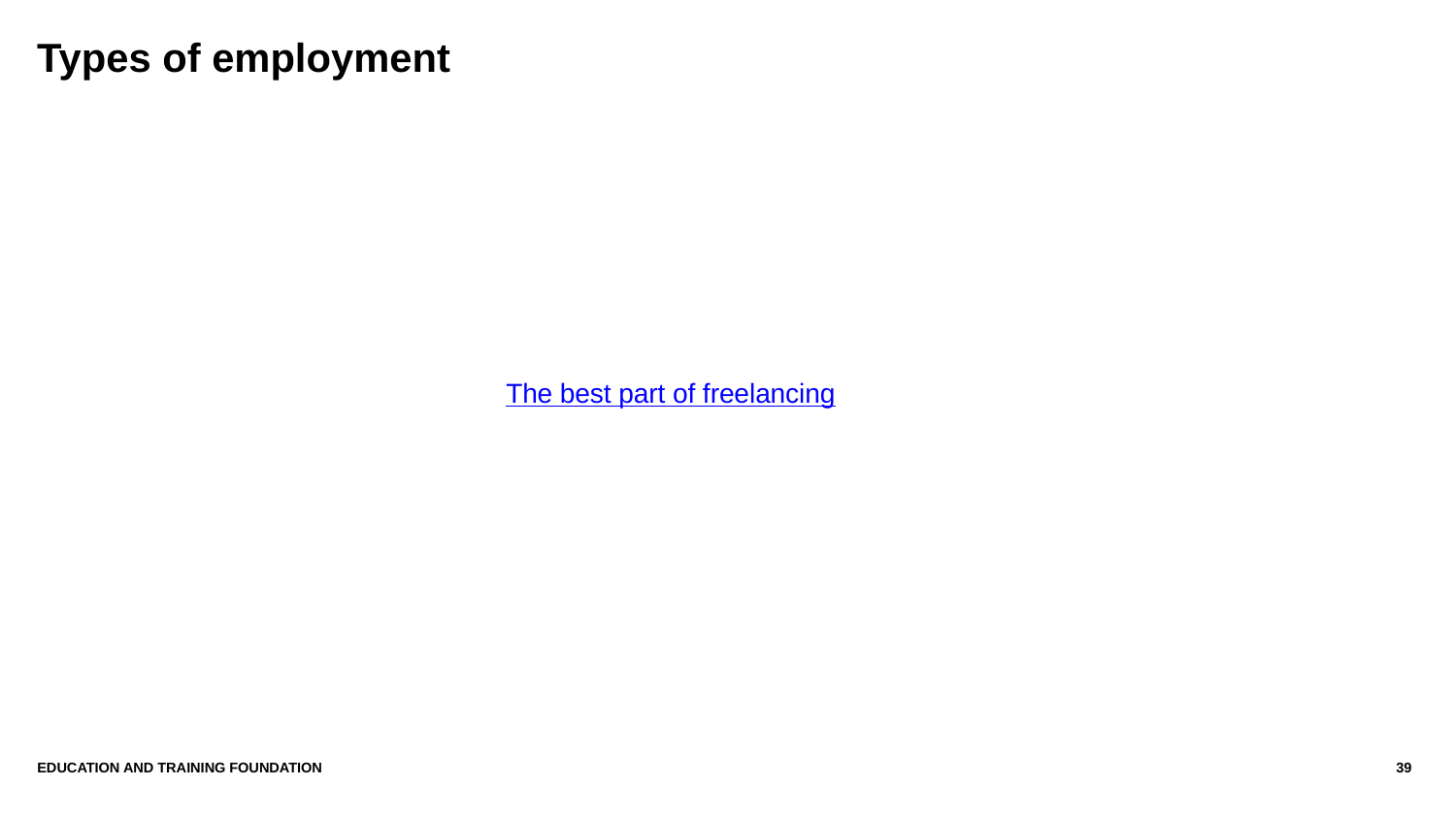

# Types of employment
The best part of freelancing
Education and Training Foundation
39